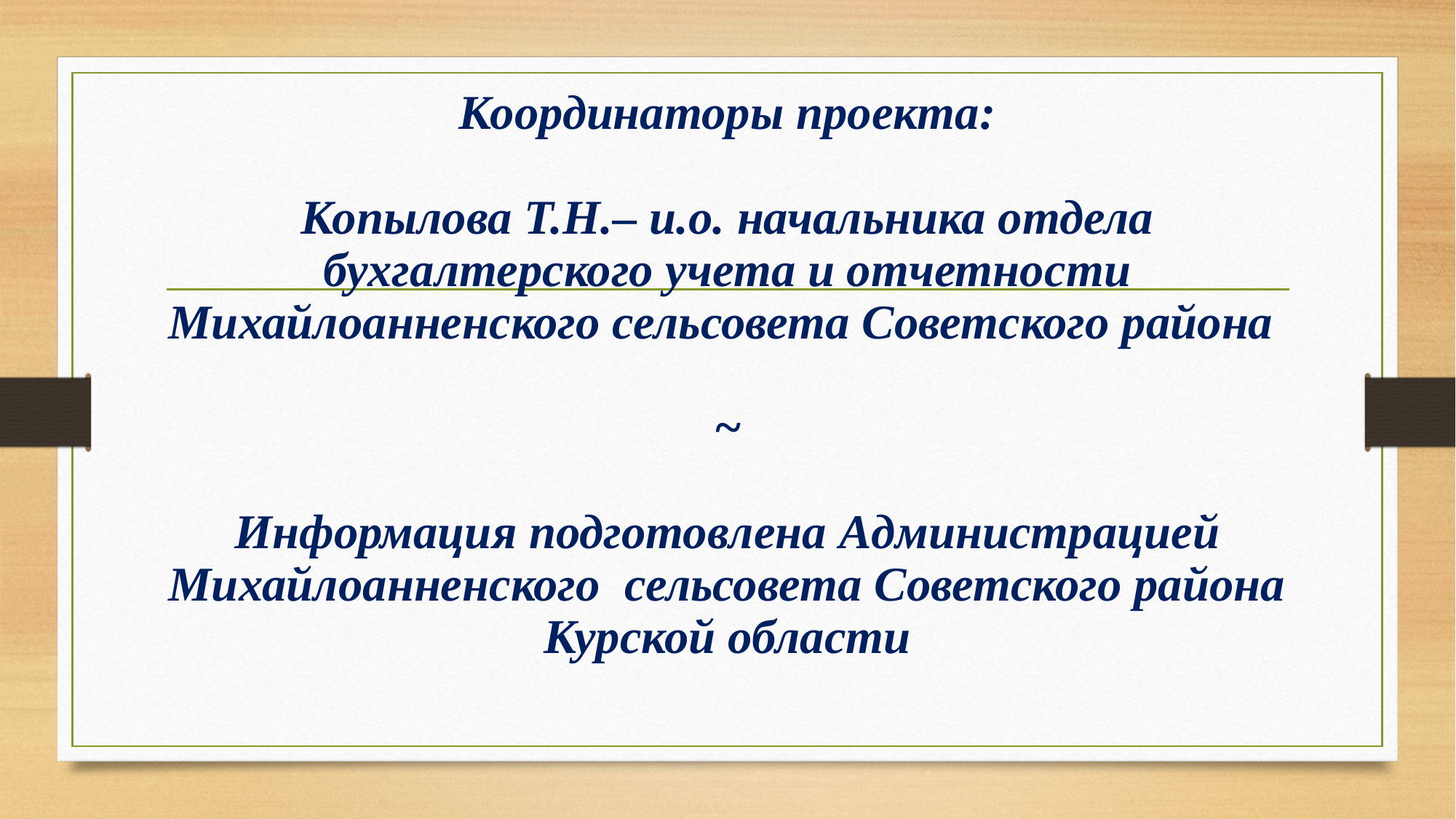

# «Бюджет для граждан» в доступной для широкого круга пользователей форме раскрывает информацию о бюджете  Михайлоанненского сельсовета Советского района Курской области на 2020 год. Координаторы проекта: Копылова Т.Н.– и.о. начальника отдела бухгалтерского учета и отчетности Михайлоанненского сельсовета Советского района ~ Информация подготовлена Администрацией Михайлоанненского  сельсовета Советского района Курской области